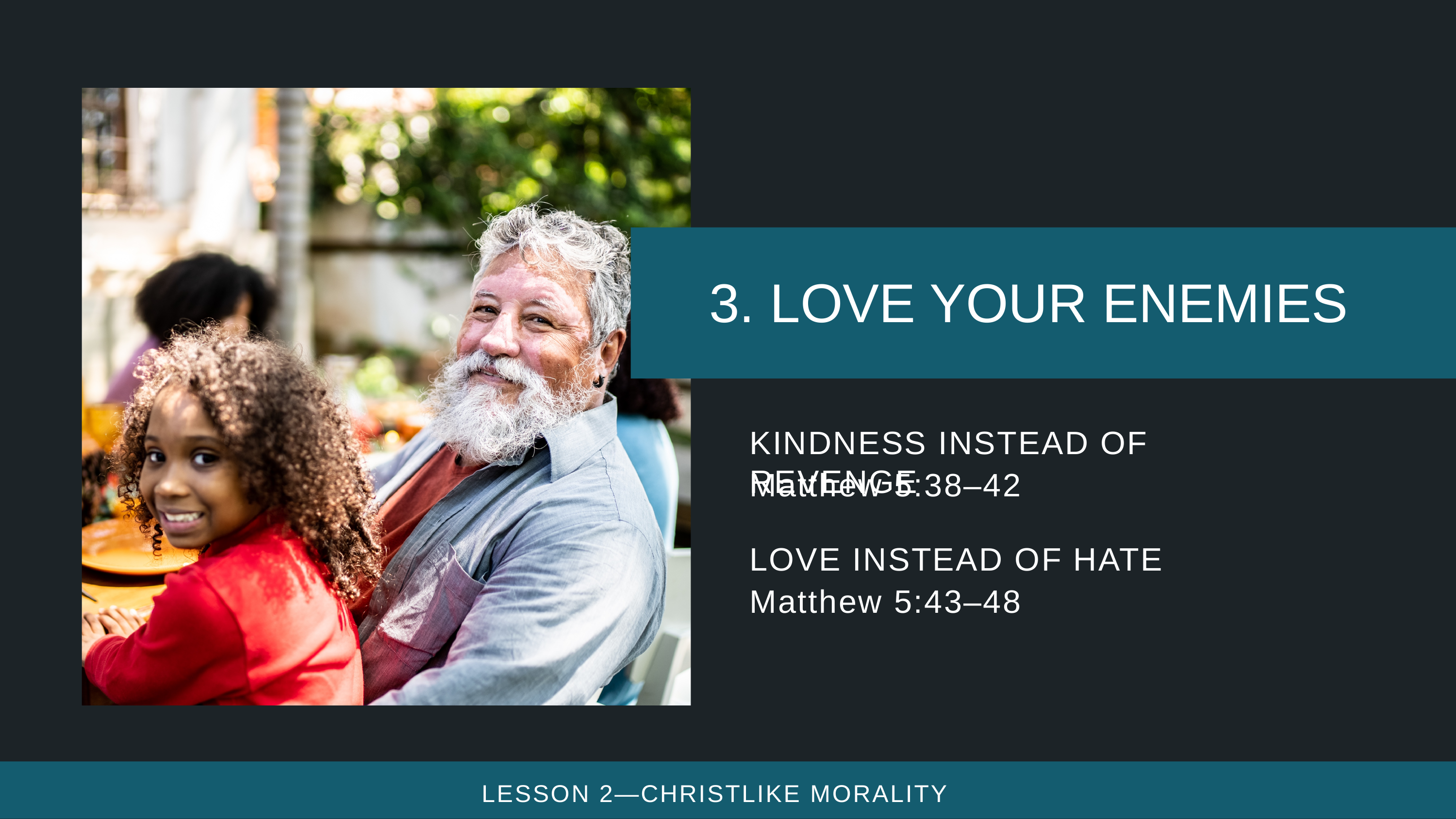

KINDNESS INSTEAD OF REVENGE
Matthew 5:38–42

LOVE INSTEAD OF HATE
Matthew 5:43–48